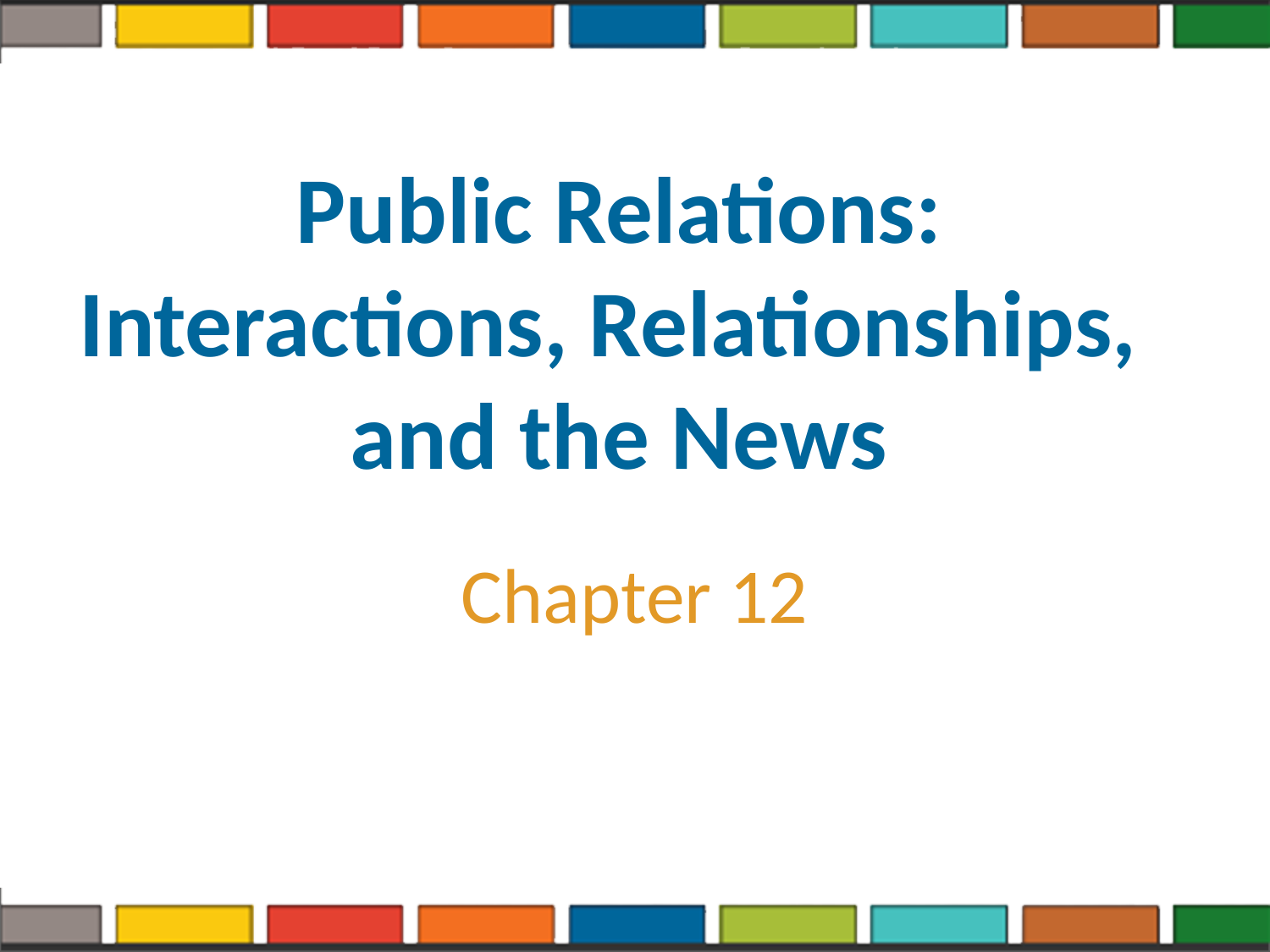

# Public Relations: Interactions, Relationships, and the News
Chapter 12